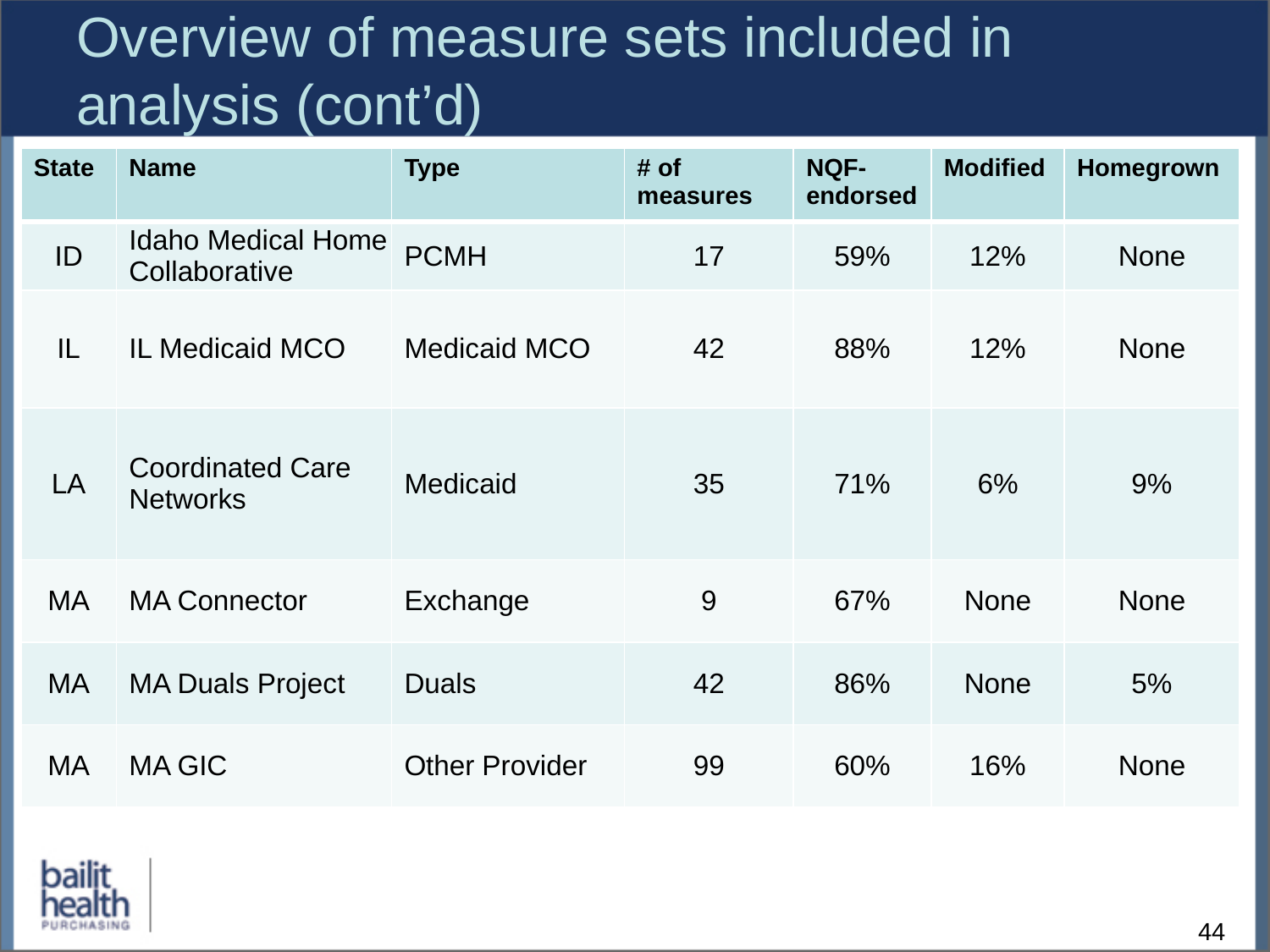

# Overview of measure sets included in analysis (cont’d)
| State | Name | Type | # of measures | NQF-endorsed | Modified | Homegrown |
| --- | --- | --- | --- | --- | --- | --- |
| ID | Idaho Medical Home Collaborative | PCMH | 17 | 59% | 12% | None |
| IL | IL Medicaid MCO | Medicaid MCO | 42 | 88% | 12% | None |
| LA | Coordinated Care Networks | Medicaid | 35 | 71% | 6% | 9% |
| MA | MA Connector | Exchange | 9 | 67% | None | None |
| MA | MA Duals Project | Duals | 42 | 86% | None | 5% |
| MA | MA GIC | Other Provider | 99 | 60% | 16% | None |
44